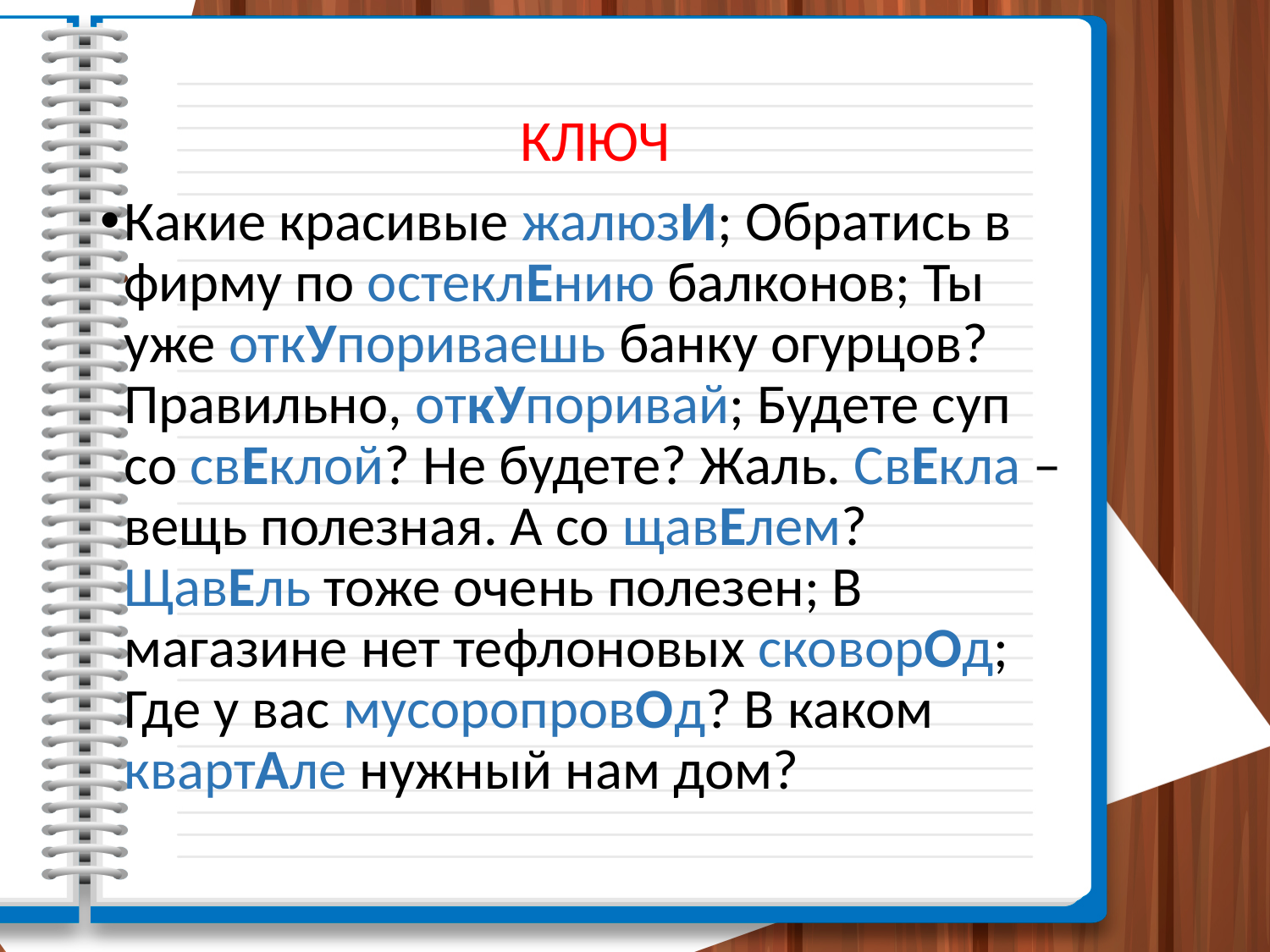

# КЛЮЧ
Какие красивые жалюзИ; Обратись в фирму по остеклЕнию балконов; Ты уже откУпориваешь банку огурцов? Правильно, откУпоривай; Будете суп со свЕклой? Не будете? Жаль. СвЕкла – вещь полезная. А со щавЕлем? ЩавЕль тоже очень полезен; В магазине нет тефлоновых сковорОд; Где у вас мусоропровОд? В каком квартАле нужный нам дом?